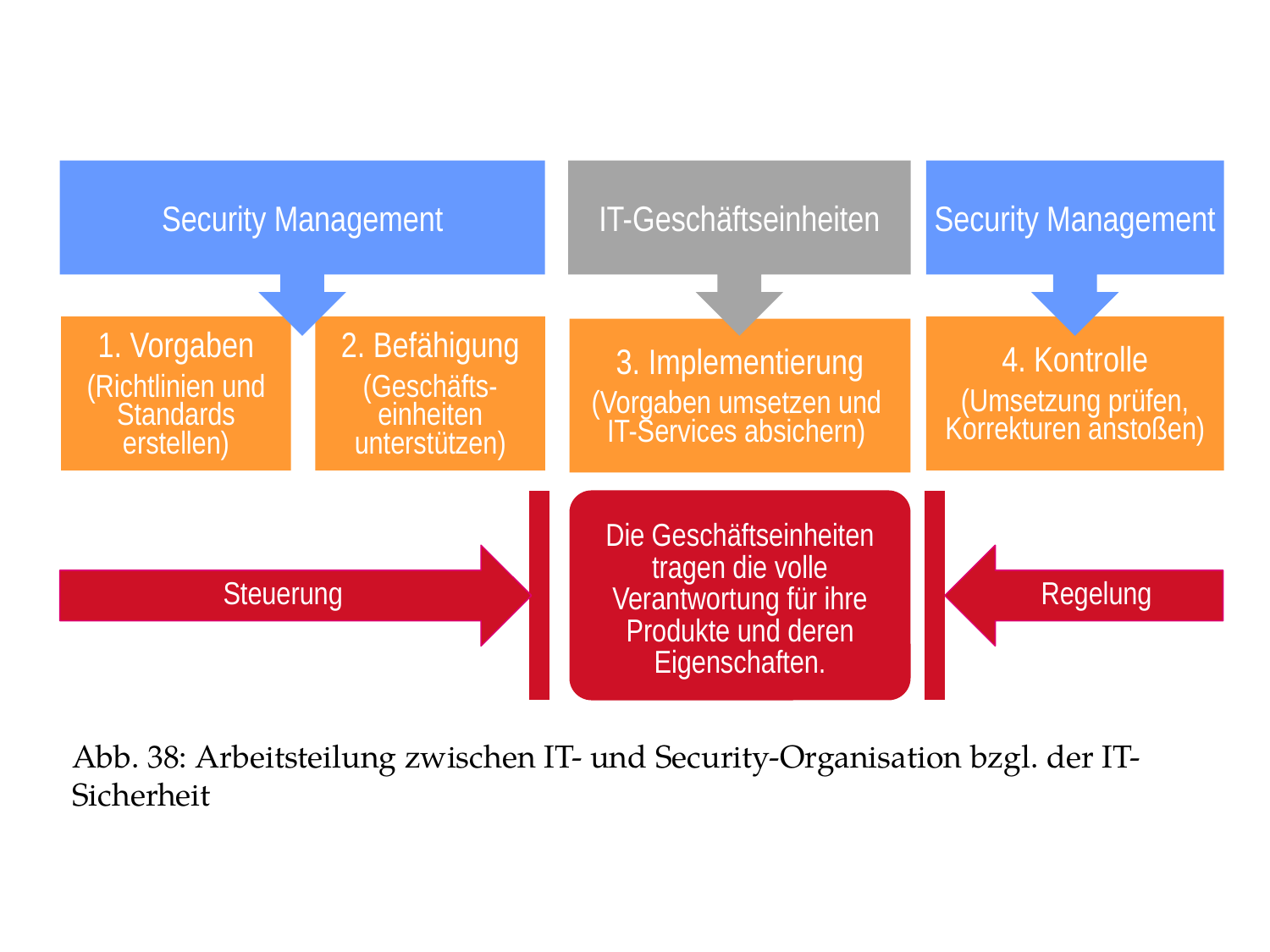

Security Management
IT-Geschäftseinheiten
Security Management
1. Vorgaben
(Richtlinien und Standards erstellen)
2. Befähigung
(Geschäfts-einheiten unterstützen)
4. Kontrolle
(Umsetzung prüfen, Korrekturen anstoßen)
3. Implementierung
(Vorgaben umsetzen und
IT-Services absichern)
Die Geschäftseinheiten tragen die volle Verantwortung für ihre Produkte und deren Eigenschaften.
Steuerung
Regelung

Abb. 38: Arbeitsteilung zwischen IT- und Security-Organisation bzgl. der IT-Sicherheit